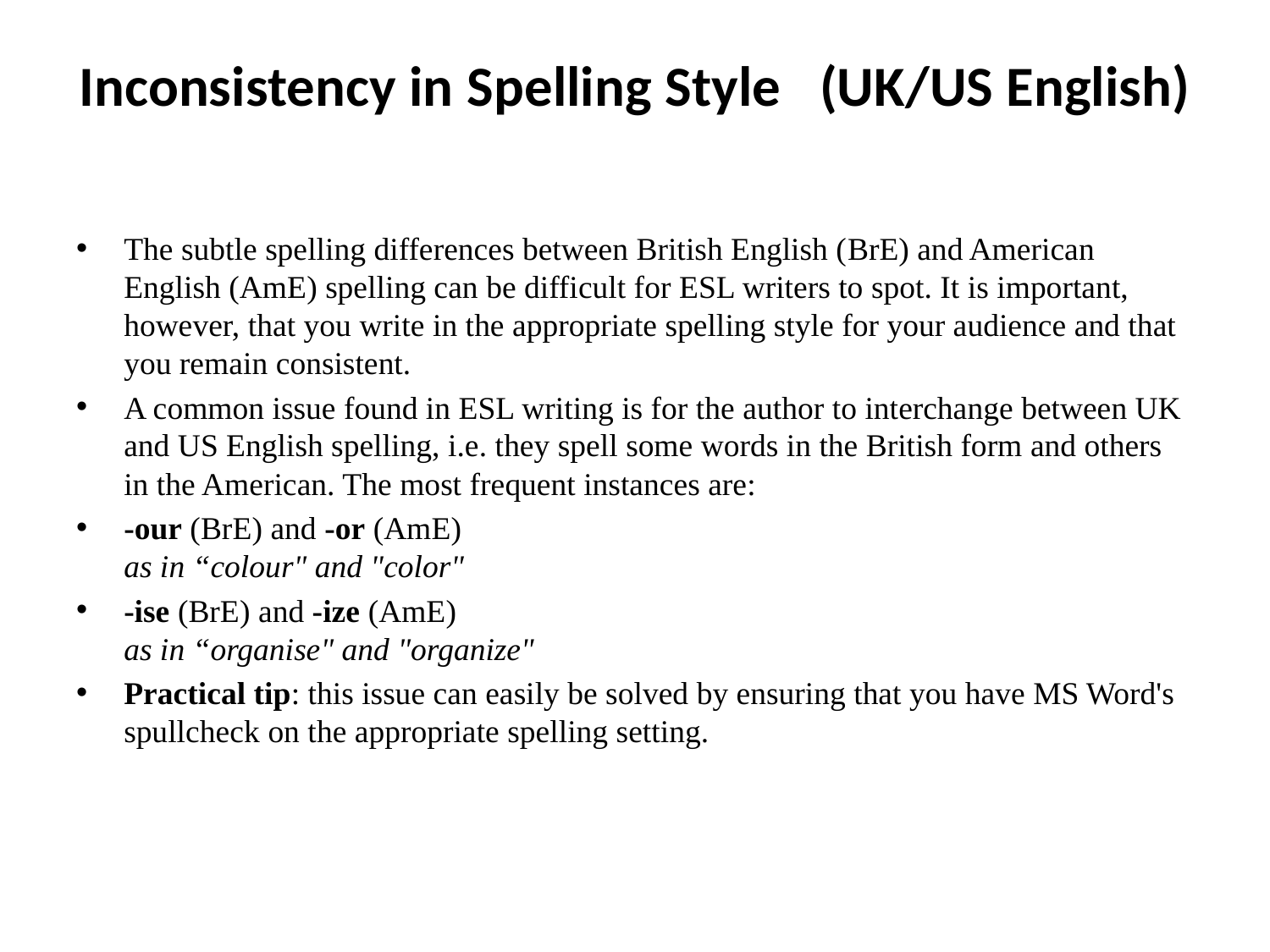

# Inconsistency in Spelling Style   (UK/US English)
The subtle spelling differences between British English (BrE) and American English (AmE) spelling can be difficult for ESL writers to spot. It is important, however, that you write in the appropriate spelling style for your audience and that you remain consistent.
A common issue found in ESL writing is for the author to interchange between UK and US English spelling, i.e. they spell some words in the British form and others in the American. The most frequent instances are:
-our (BrE) and -or (AmE)
as in “colour" and "color"
-ise (BrE) and -ize (AmE)
as in “organise" and "organize"
Practical tip: this issue can easily be solved by ensuring that you have MS Word's spullcheck on the appropriate spelling setting.